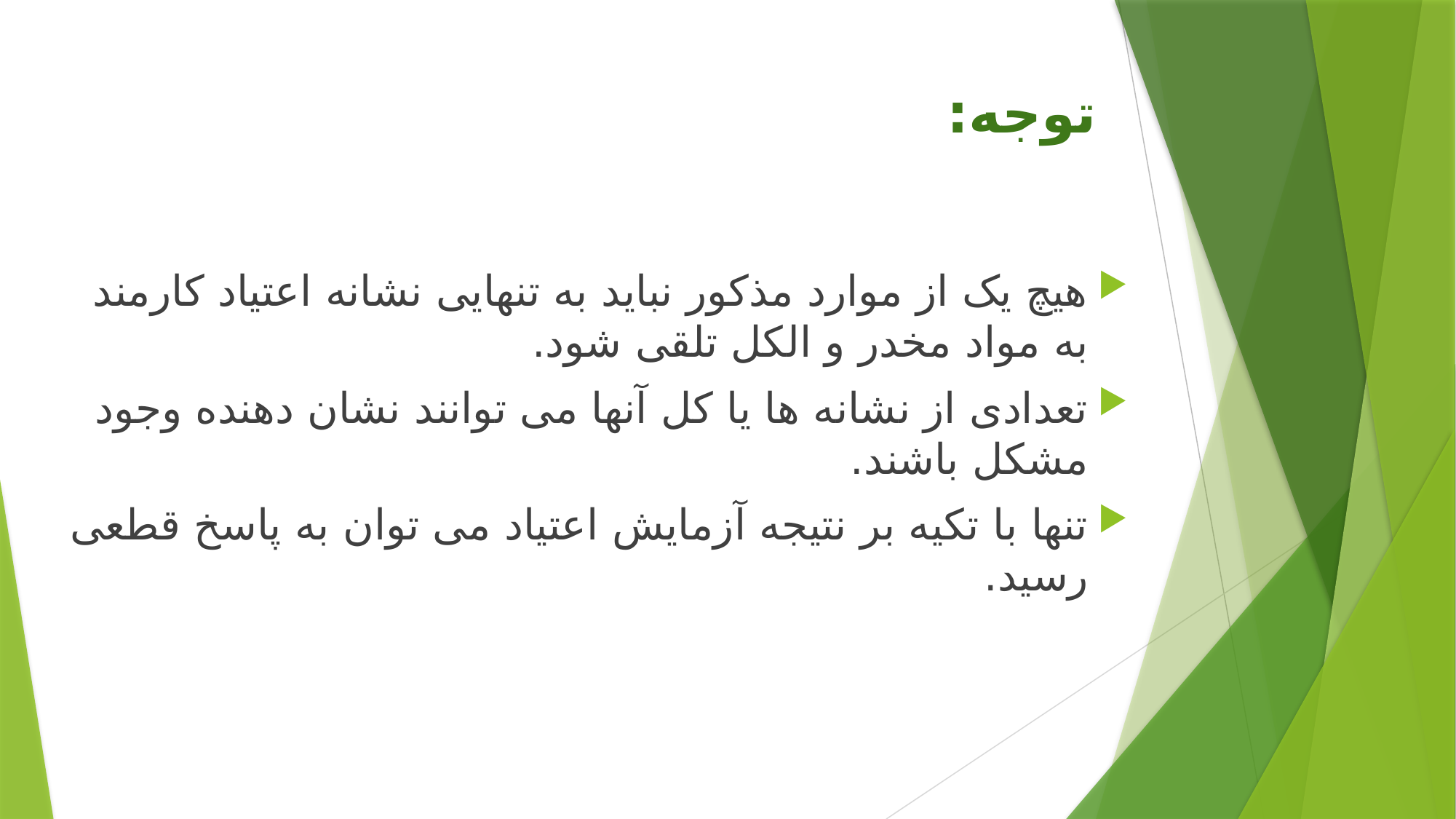

# توجه:
هیچ یک از موارد مذکور نباید به تنهایی نشانه اعتیاد کارمند به مواد مخدر و الکل تلقی شود.
تعدادی از نشانه ها یا کل آنها می توانند نشان دهنده وجود مشکل باشند.
تنها با تکیه بر نتیجه آزمایش اعتیاد می توان به پاسخ قطعی رسید.